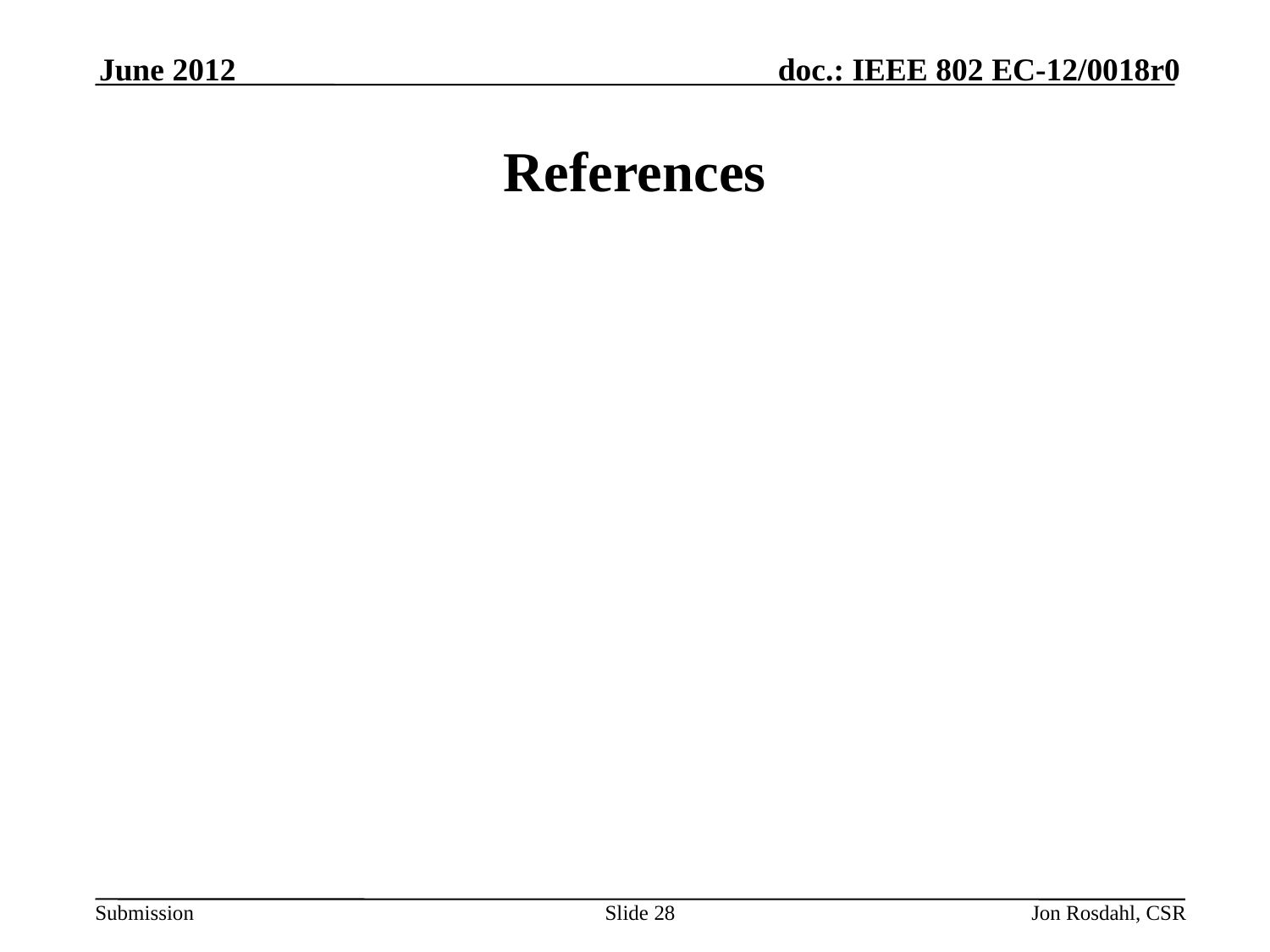

June 2012
# References

Slide 28
Jon Rosdahl, CSR